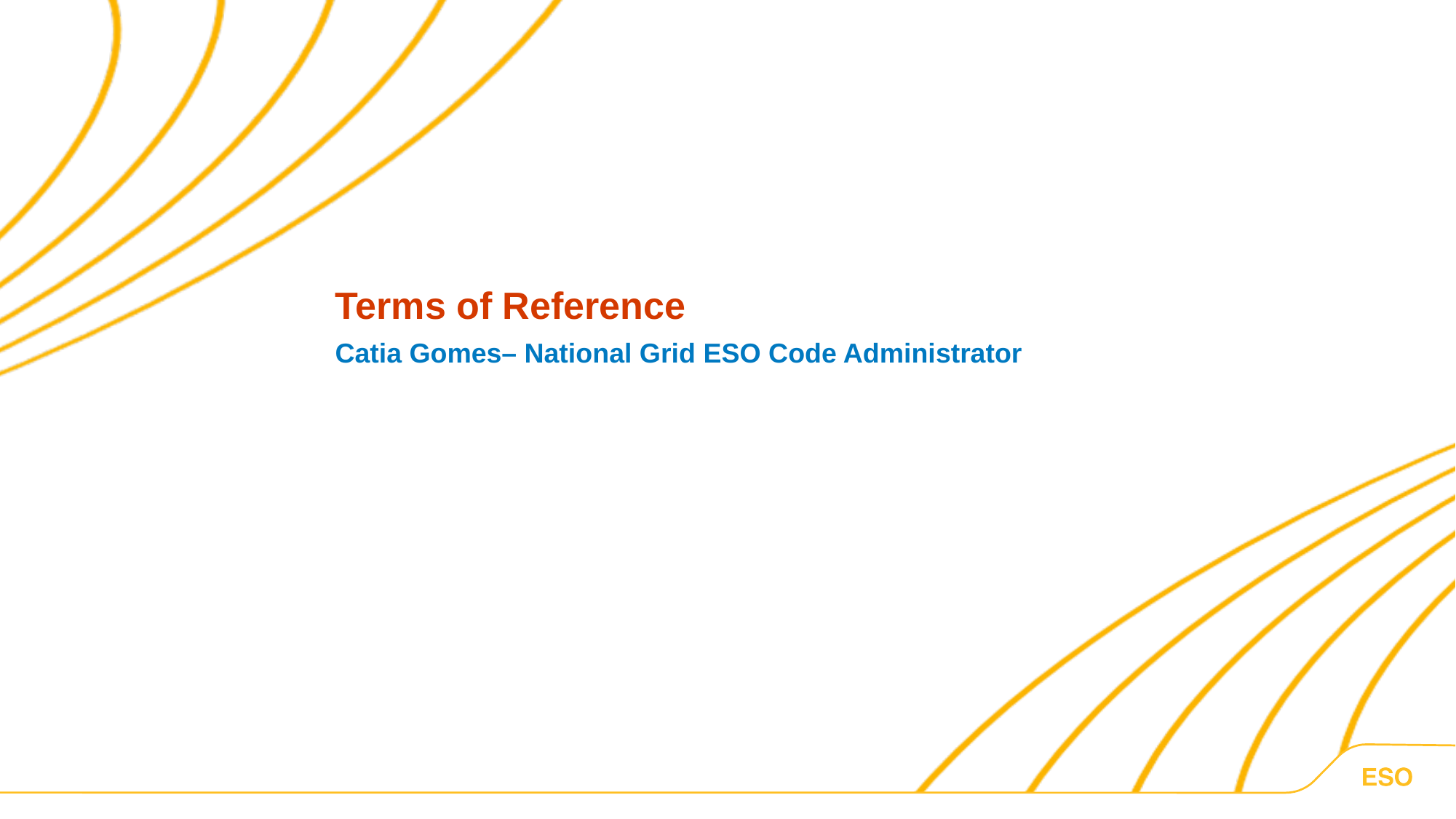

Terms of Reference
Catia Gomes– National Grid ESO Code Administrator